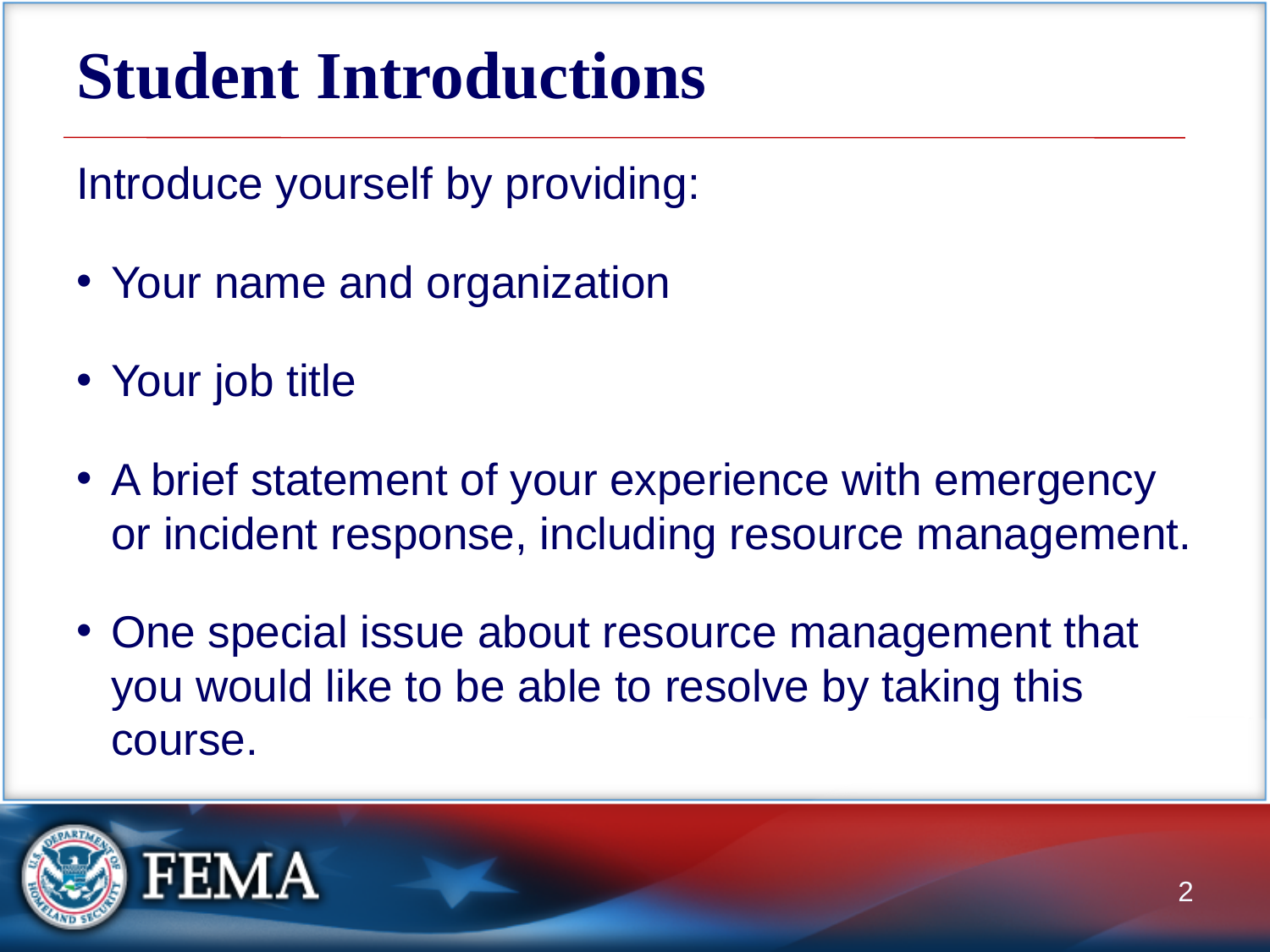

# Student Introductions
Introduce yourself by providing:
Your name and organization
Your job title
A brief statement of your experience with emergency or incident response, including resource management.
One special issue about resource management that you would like to be able to resolve by taking this course.
2